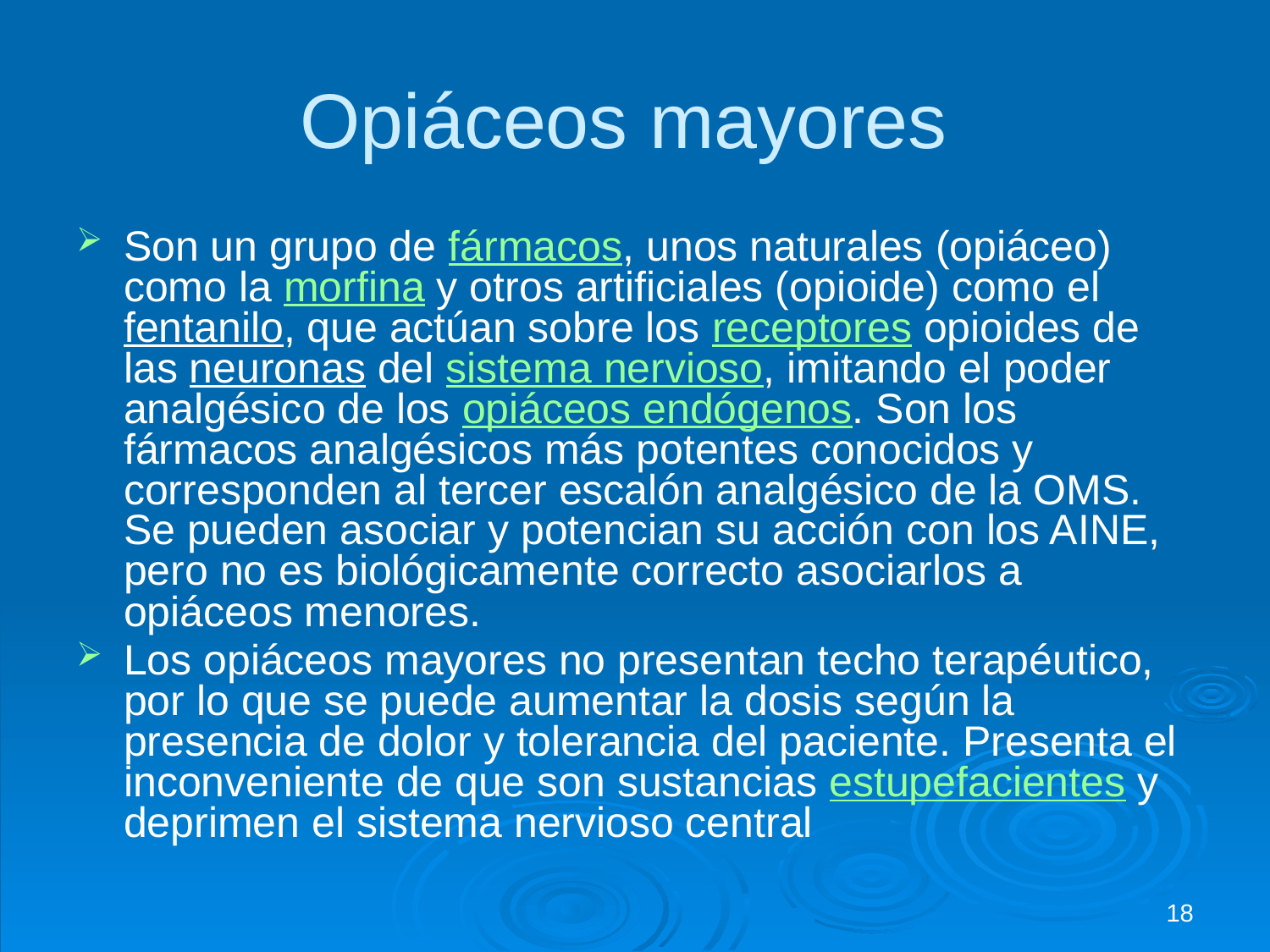

# Opiáceos mayores
Son un grupo de fármacos, unos naturales (opiáceo) como la morfina y otros artificiales (opioide) como el fentanilo, que actúan sobre los receptores opioides de las neuronas del sistema nervioso, imitando el poder analgésico de los opiáceos endógenos. Son los fármacos analgésicos más potentes conocidos y corresponden al tercer escalón analgésico de la OMS. Se pueden asociar y potencian su acción con los AINE, pero no es biológicamente correcto asociarlos a opiáceos menores.
Los opiáceos mayores no presentan techo terapéutico, por lo que se puede aumentar la dosis según la presencia de dolor y tolerancia del paciente. Presenta el inconveniente de que son sustancias estupefacientes y deprimen el sistema nervioso central
18